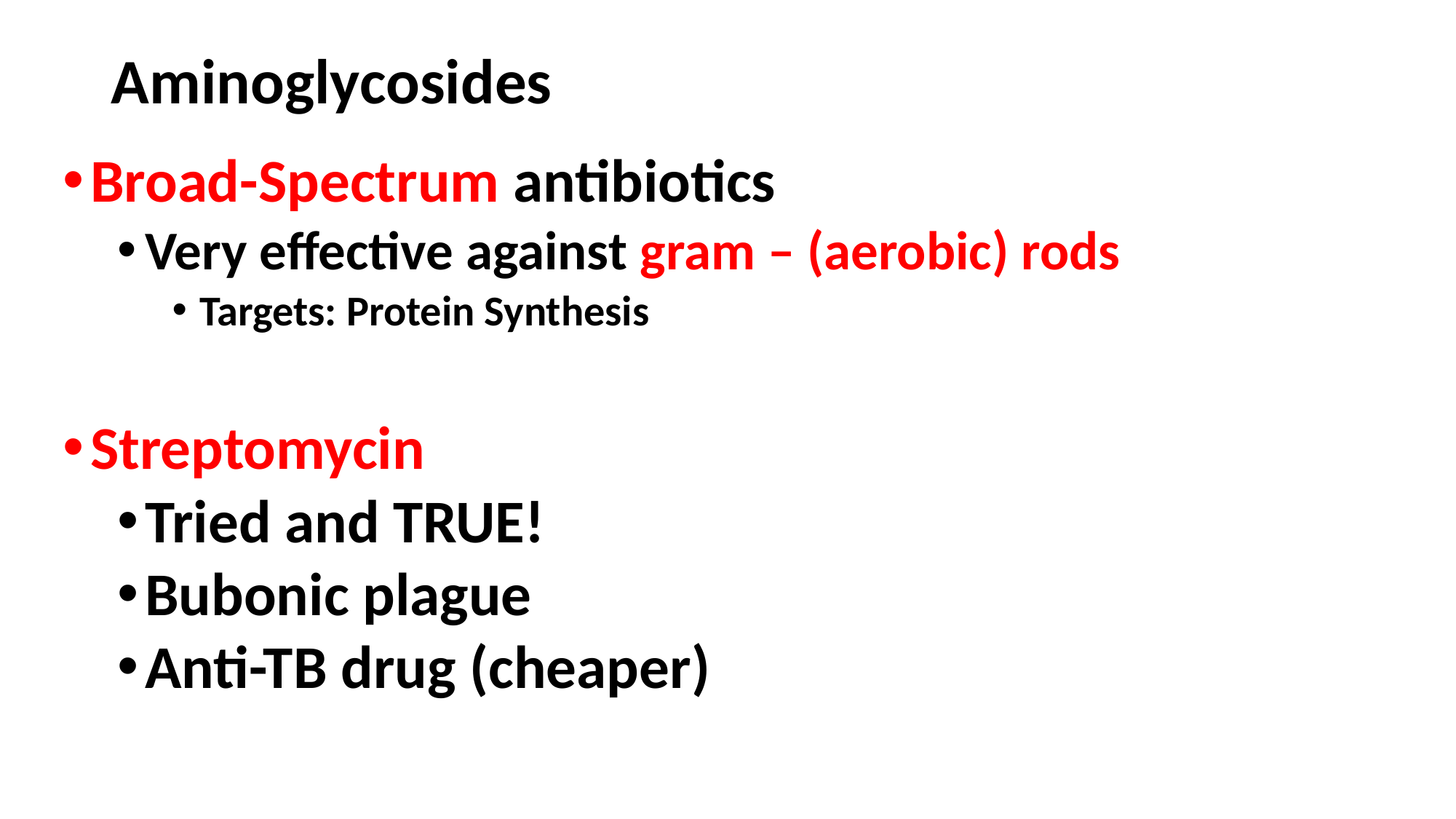

# Aminoglycosides
Broad-Spectrum antibiotics
Very effective against gram – (aerobic) rods
Targets: Protein Synthesis

Streptomycin
Tried and TRUE!
Bubonic plague
Anti-TB drug (cheaper)